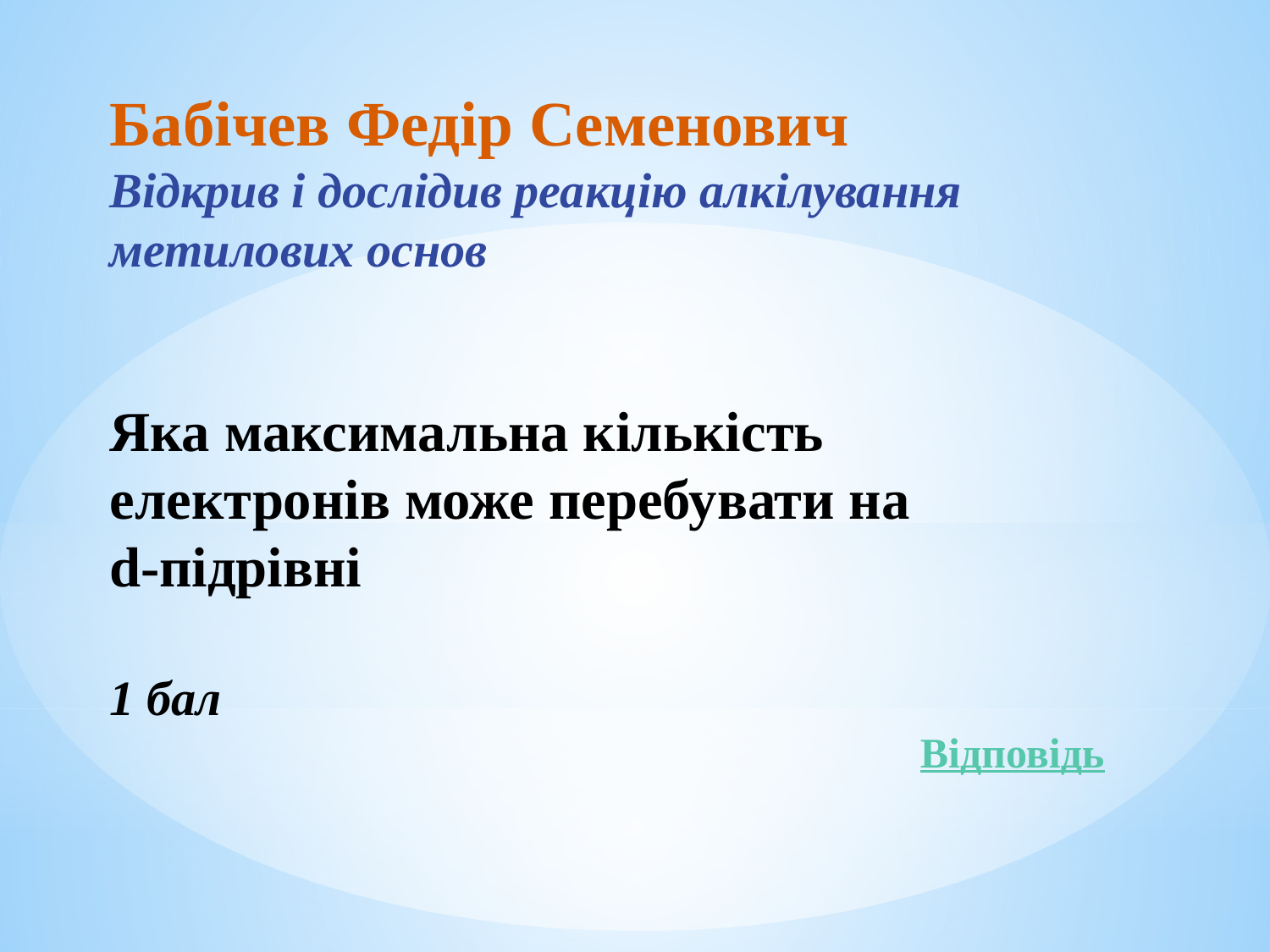

Бабічев Федір Семенович
Відкрив і дослідив реакцію алкілування метилових основ

Яка максимальна кількість електронів може перебувати на
d-підрівні

1 бал
Відповідь